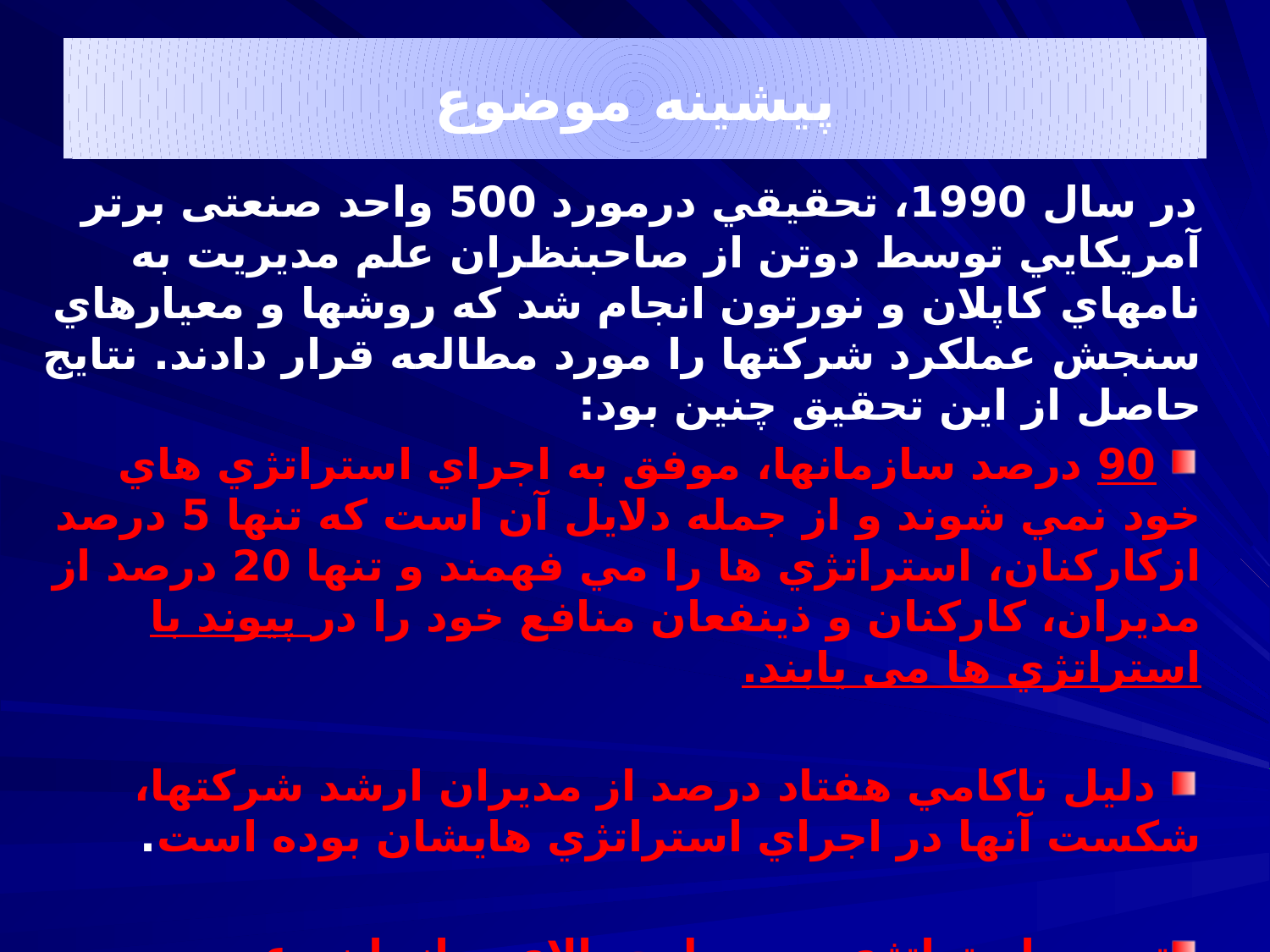

# پیشینه موضوع
در سال 1990، تحقيقي درمورد 500 واحد صنعتی برتر آمريكايي توسط دوتن از صاحبنظران علم مديريت به نامهاي كاپلان و نورتون انجام شد كه روشها و معيارهاي سنجش عملكرد شركتها را مورد مطالعه قرار دادند. نتايج حاصل از اين تحقيق چنين بود:
 90 درصد سازمانها، موفق به اجراي استراتژي هاي خود نمي شوند و از جمله دلایل آن است که تنها 5 درصد ازكاركنان، استراتژي ها را مي فهمند و تنها 20 درصد از مديران، کارکنان و ذینفعان منافع خود را در پيوند با استراتژي ها می یابند.

 دليل ناكامي هفتاد درصد از مديران ارشد شركتها، شكست آنها در اجراي استراتژي هايشان بوده است.

تدوین استراتژی در سطوح بالای سازمان وعدم مشارکت اعضاء در فرایند برنامه‌ریزی استراتژیک  می باشد